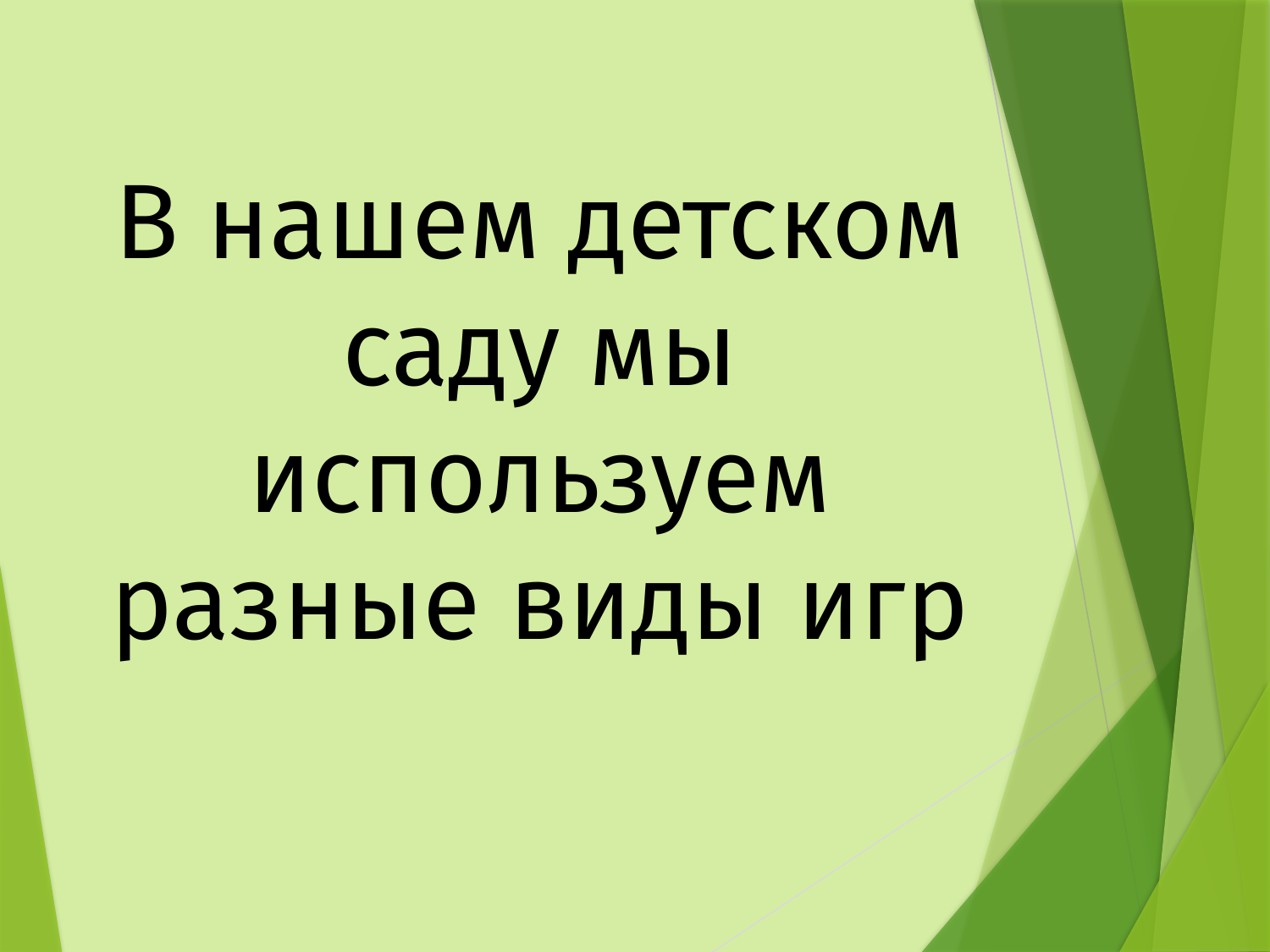

В нашем детском саду мы используем разные виды игр